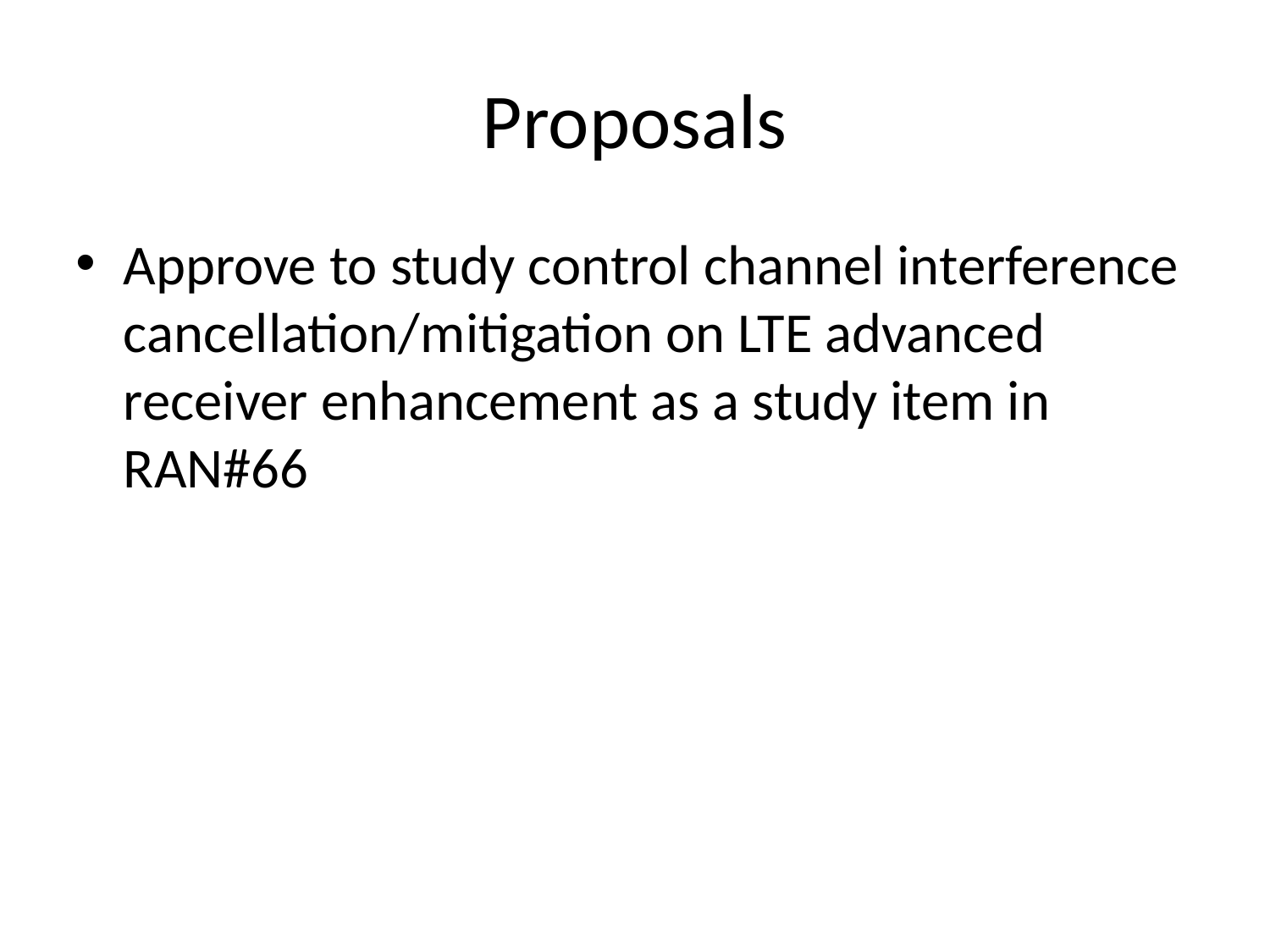

# Proposals
Approve to study control channel interference cancellation/mitigation on LTE advanced receiver enhancement as a study item in RAN#66